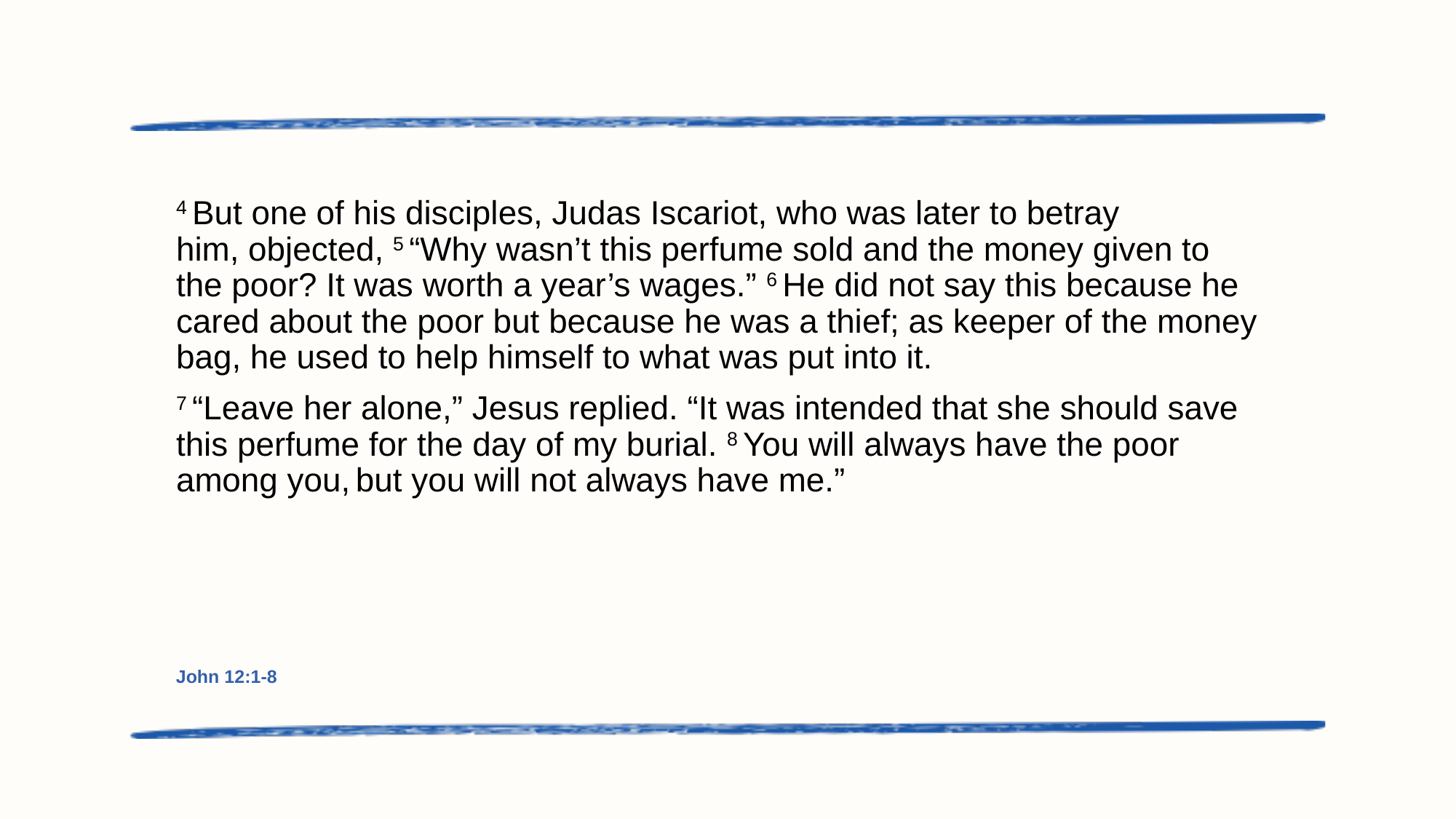

4 But one of his disciples, Judas Iscariot, who was later to betray him, objected, 5 “Why wasn’t this perfume sold and the money given to the poor? It was worth a year’s wages.” 6 He did not say this because he cared about the poor but because he was a thief; as keeper of the money bag, he used to help himself to what was put into it.
7 “Leave her alone,” Jesus replied. “It was intended that she should save this perfume for the day of my burial. 8 You will always have the poor among you, but you will not always have me.”
John 12:1-8